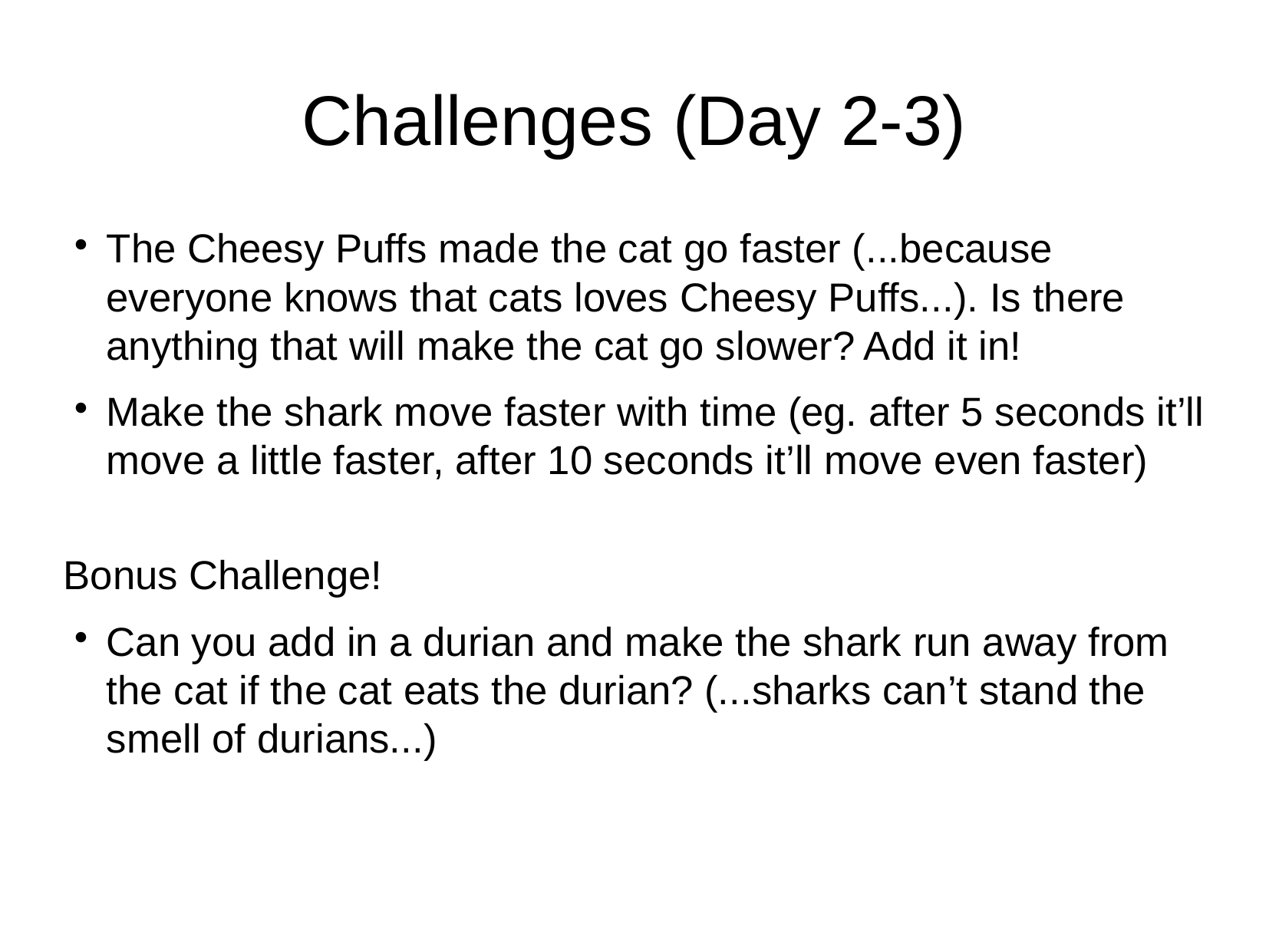

Challenges (Day 2-3)
The Cheesy Puffs made the cat go faster (...because everyone knows that cats loves Cheesy Puffs...). Is there anything that will make the cat go slower? Add it in!
Make the shark move faster with time (eg. after 5 seconds it’ll move a little faster, after 10 seconds it’ll move even faster)

Bonus Challenge!
Can you add in a durian and make the shark run away from the cat if the cat eats the durian? (...sharks can’t stand the smell of durians...)